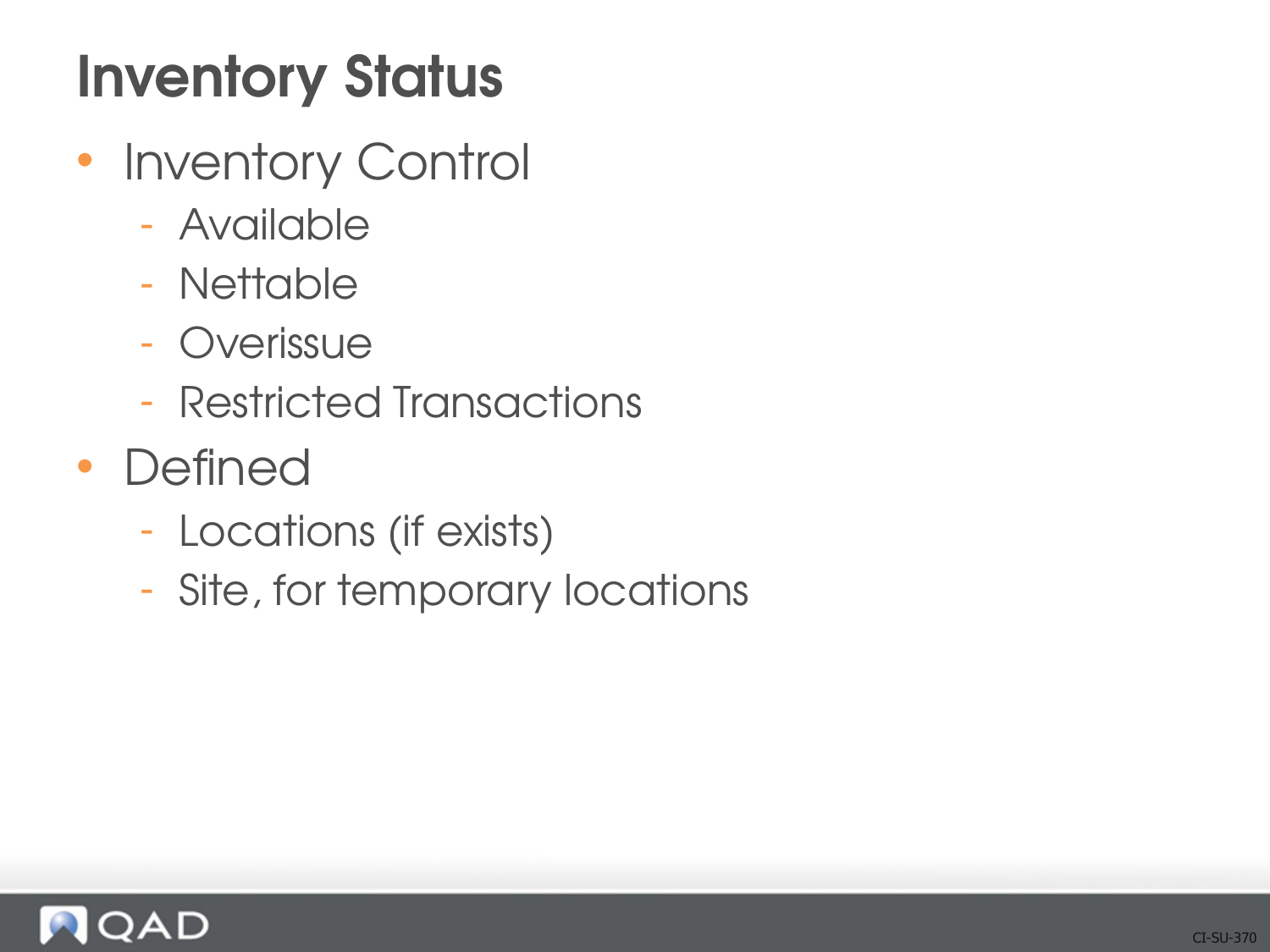

# Inventory Status
Inventory Control
Available
Nettable
Overissue
Restricted Transactions
Defined
Locations (if exists)
Site, for temporary locations

CI-SU-370